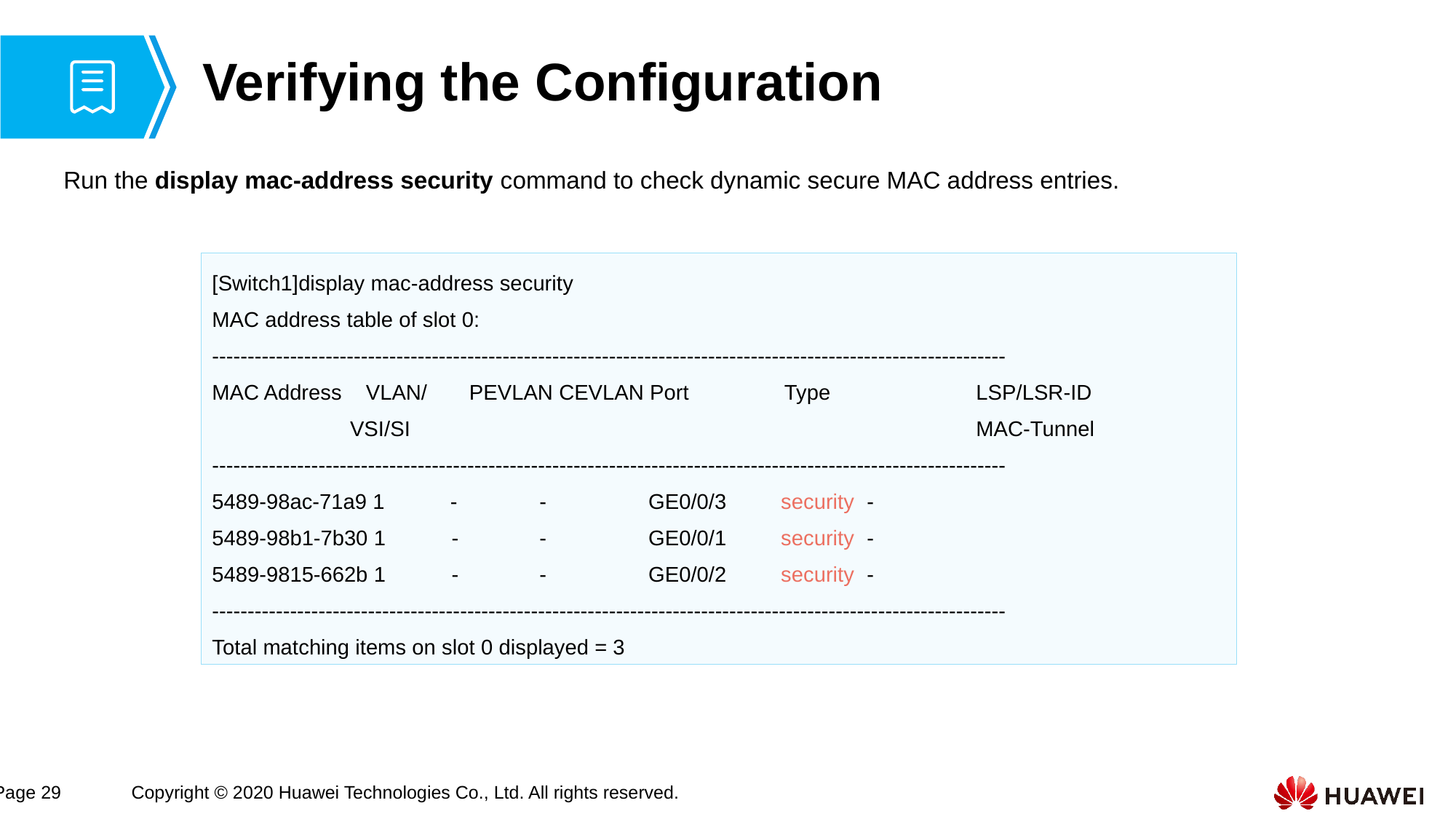

# Verifying the Configuration
Run the display mac-address security command to check dynamic secure MAC address entries.
[Switch1]display mac-address security
MAC address table of slot 0:
----------------------------------------------------------------------------------------------------------------
MAC Address    VLAN/       PEVLAN CEVLAN Port                Type      	LSP/LSR-ID
                       VSI/SI                                              	             		MAC-Tunnel
----------------------------------------------------------------------------------------------------------------
5489-98ac-71a9 1           -      	-                 GE0/0/3         security  	-
5489-98b1-7b30 1           -      	-                 GE0/0/1         security  	-
5489-9815-662b 1           -     	-                 GE0/0/2         security  	-
----------------------------------------------------------------------------------------------------------------
Total matching items on slot 0 displayed = 3